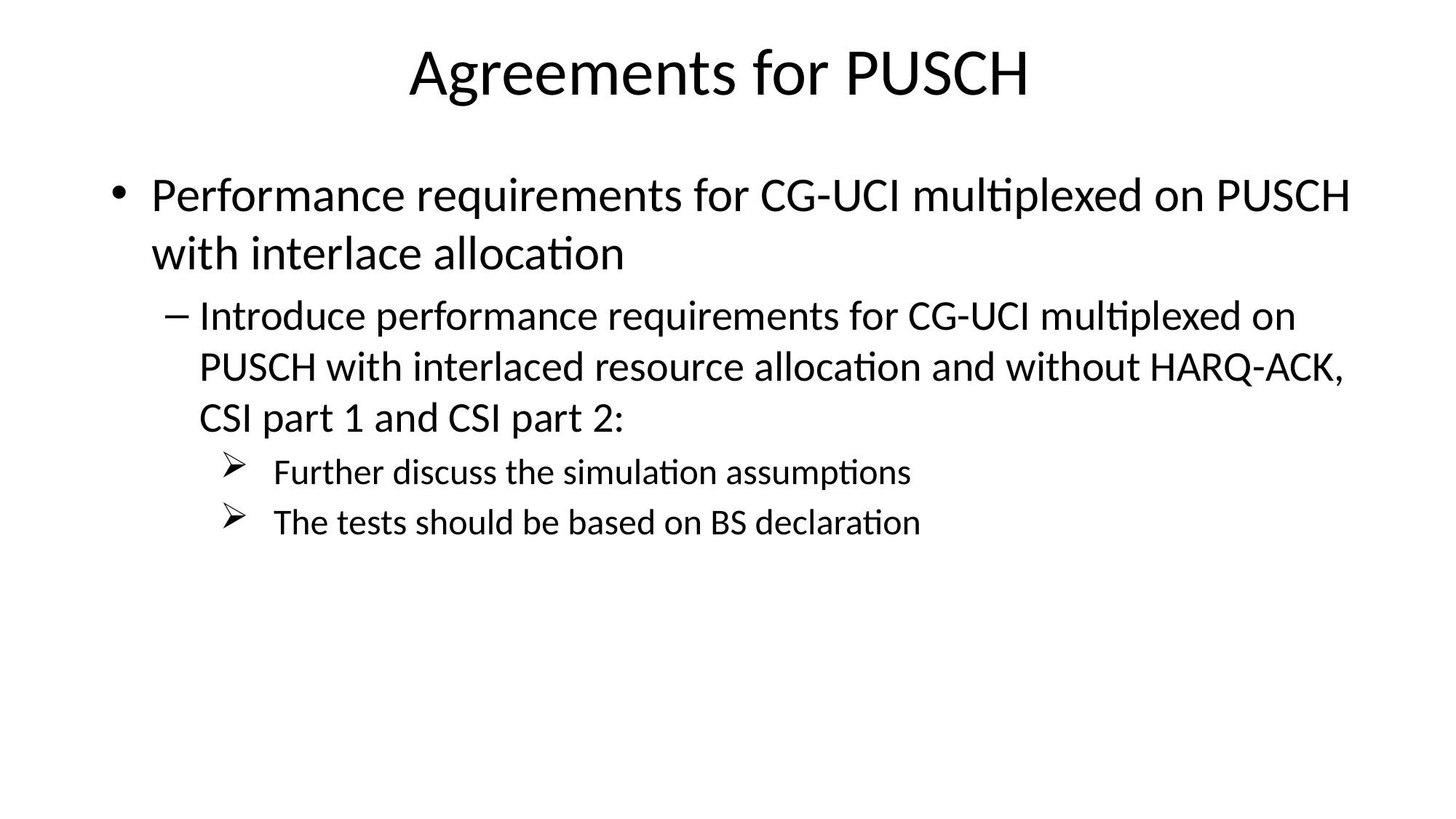

# Agreements for PUSCH
Performance requirements for CG-UCI multiplexed on PUSCH with interlace allocation
Introduce performance requirements for CG-UCI multiplexed on PUSCH with interlaced resource allocation and without HARQ-ACK, CSI part 1 and CSI part 2:
   Further discuss the simulation assumptions
   The tests should be based on BS declaration